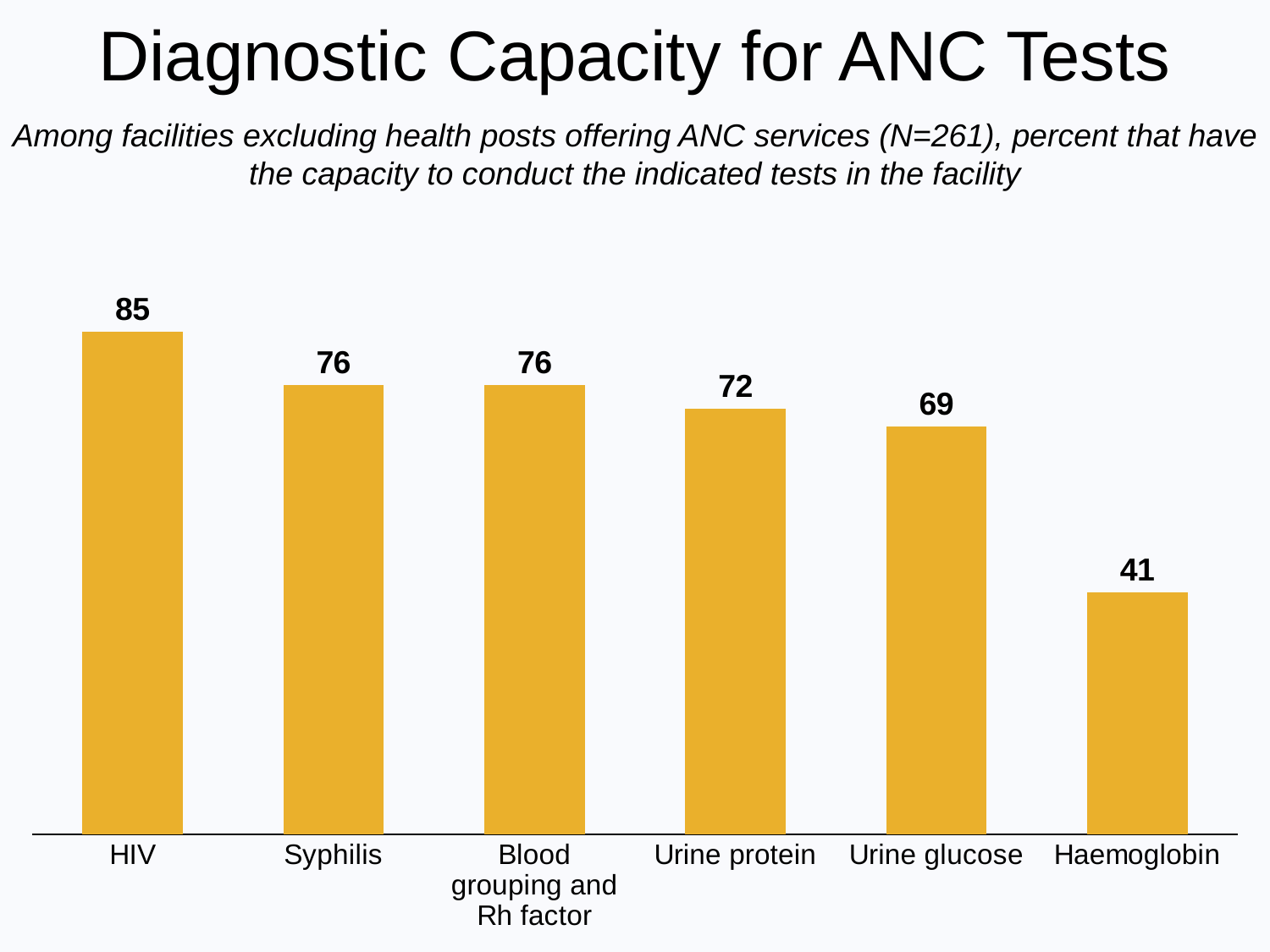

# Diagnostic Capacity for ANC Tests
Among facilities excluding health posts offering ANC services (N=261), percent that have the capacity to conduct the indicated tests in the facility

### Chart

| Category | Standard to screen clients |
|---|---|
| HIV | 85.0 |
| Syphilis | 76.0 |
| Blood grouping and Rh factor | 76.0 |
| Urine protein | 72.0 |
| Urine glucose | 69.0 |
| Haemoglobin | 41.0 |